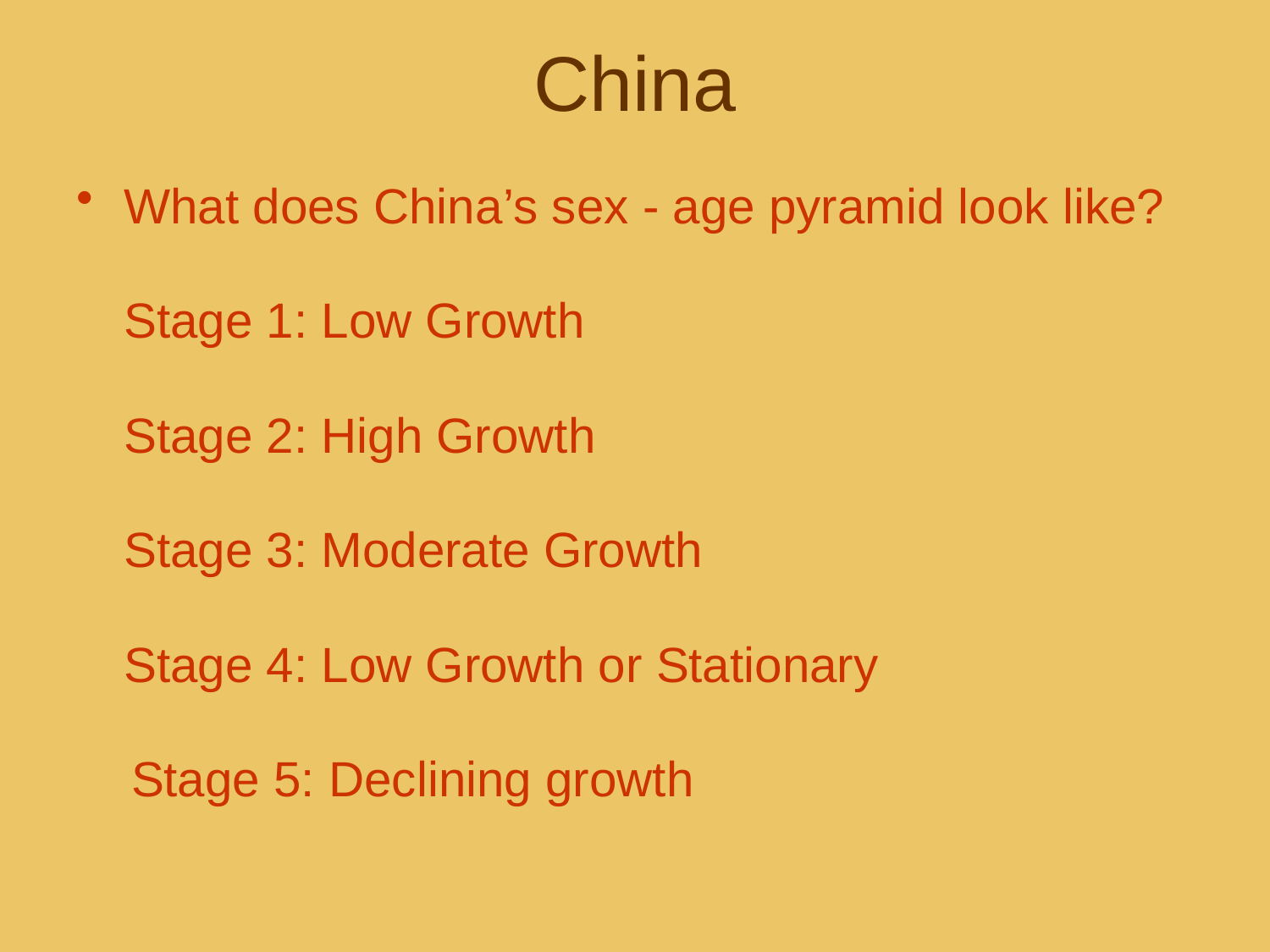

# China
What does China’s sex - age pyramid look like?

	Stage 1: Low Growth

	Stage 2: High Growth

	Stage 3: Moderate Growth

	Stage 4: Low Growth or Stationary

    Stage 5: Declining growth